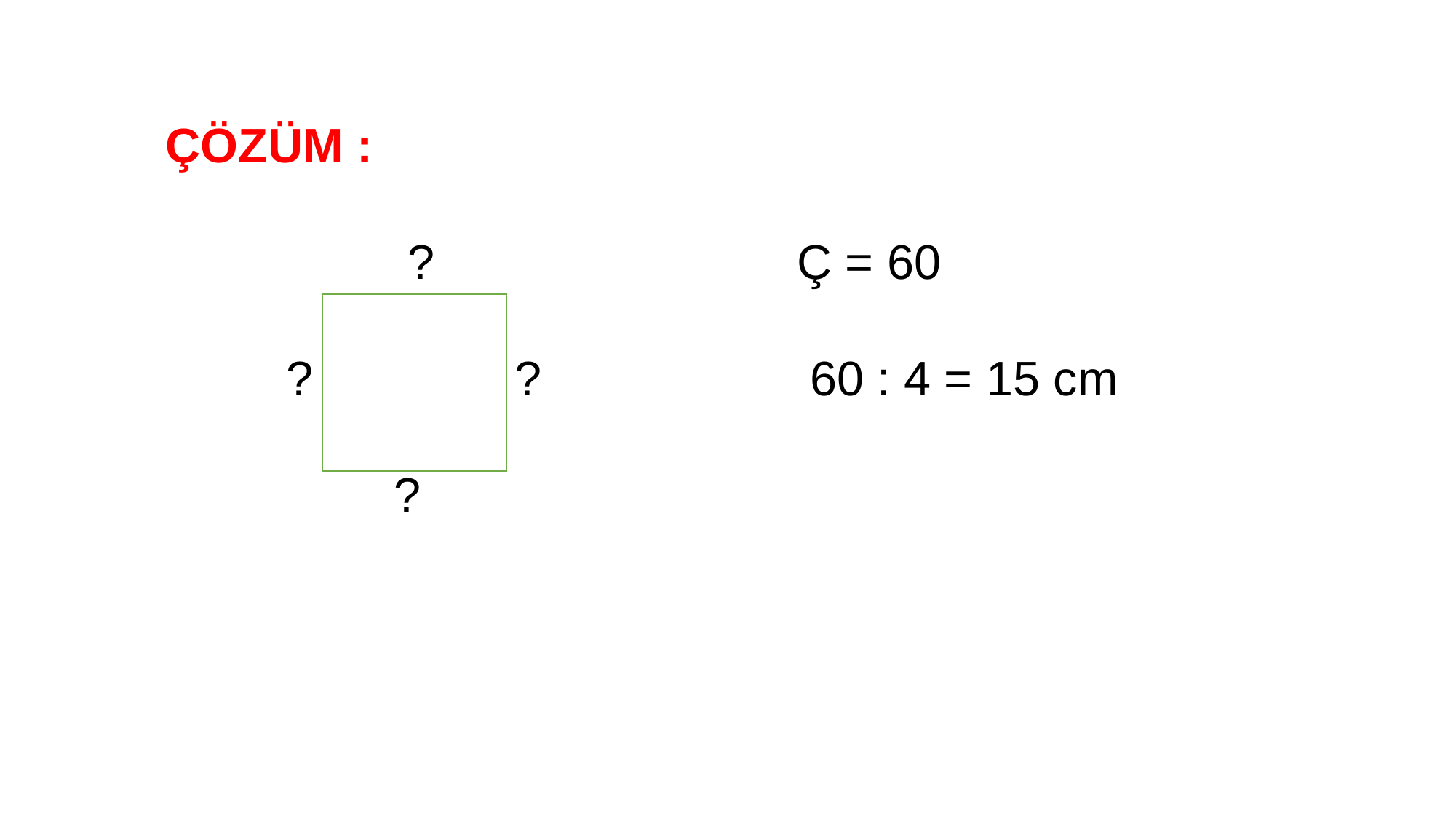

ÇÖZÜM :

                  ?                           Ç = 60

         ?               ?                    60 : 4 = 15 cm

                 ?